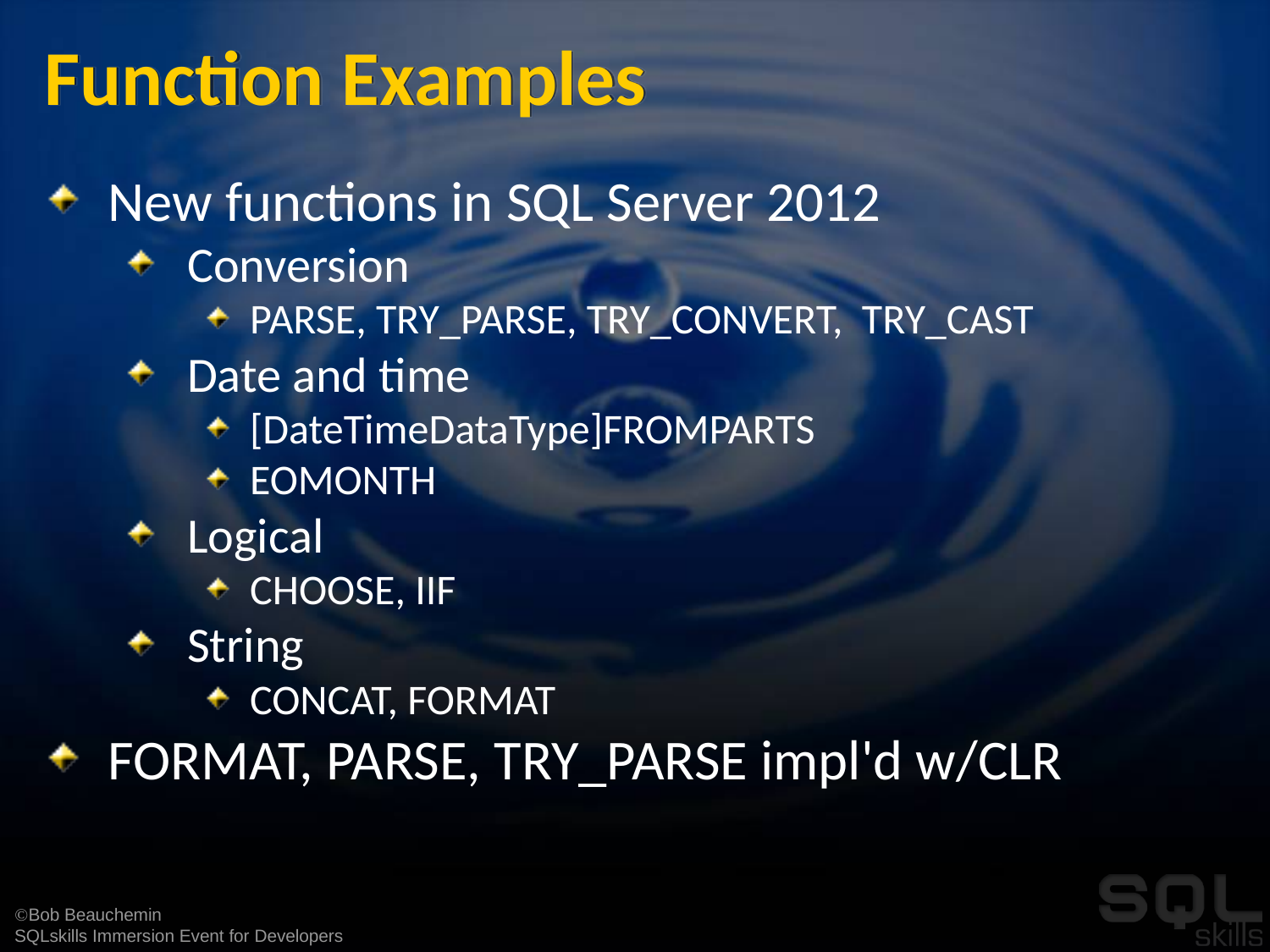

# Function Examples
New functions in SQL Server 2012
Conversion
PARSE, TRY_PARSE, TRY_CONVERT,  TRY_CAST
Date and time
[DateTimeDataType]FROMPARTS
EOMONTH
Logical
CHOOSE, IIF
String
CONCAT, FORMAT
FORMAT, PARSE, TRY_PARSE impl'd w/CLR